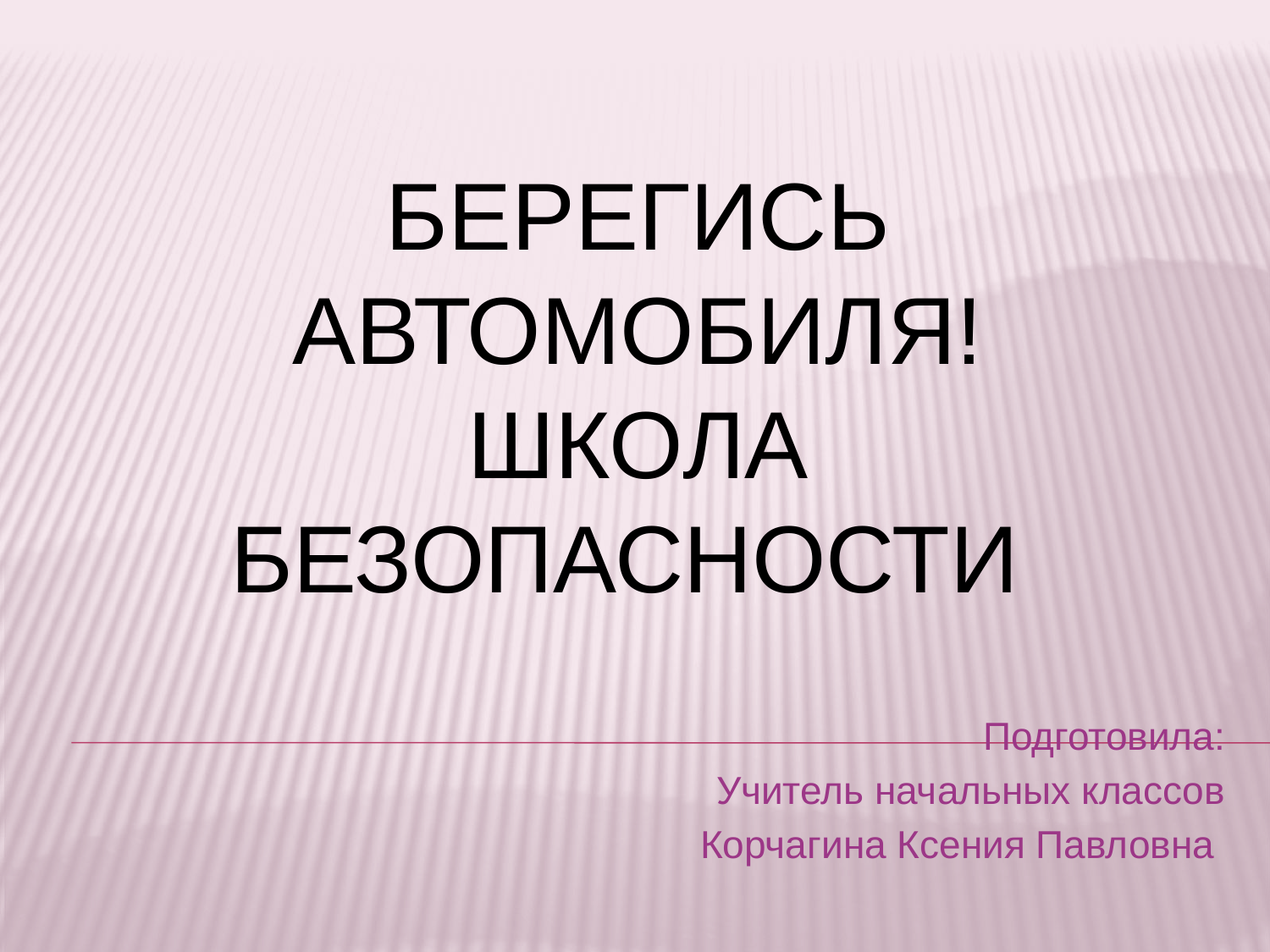

# Берегись автомобиля! Школа безопасности
Подготовила:
Учитель начальных классов
Корчагина Ксения Павловна